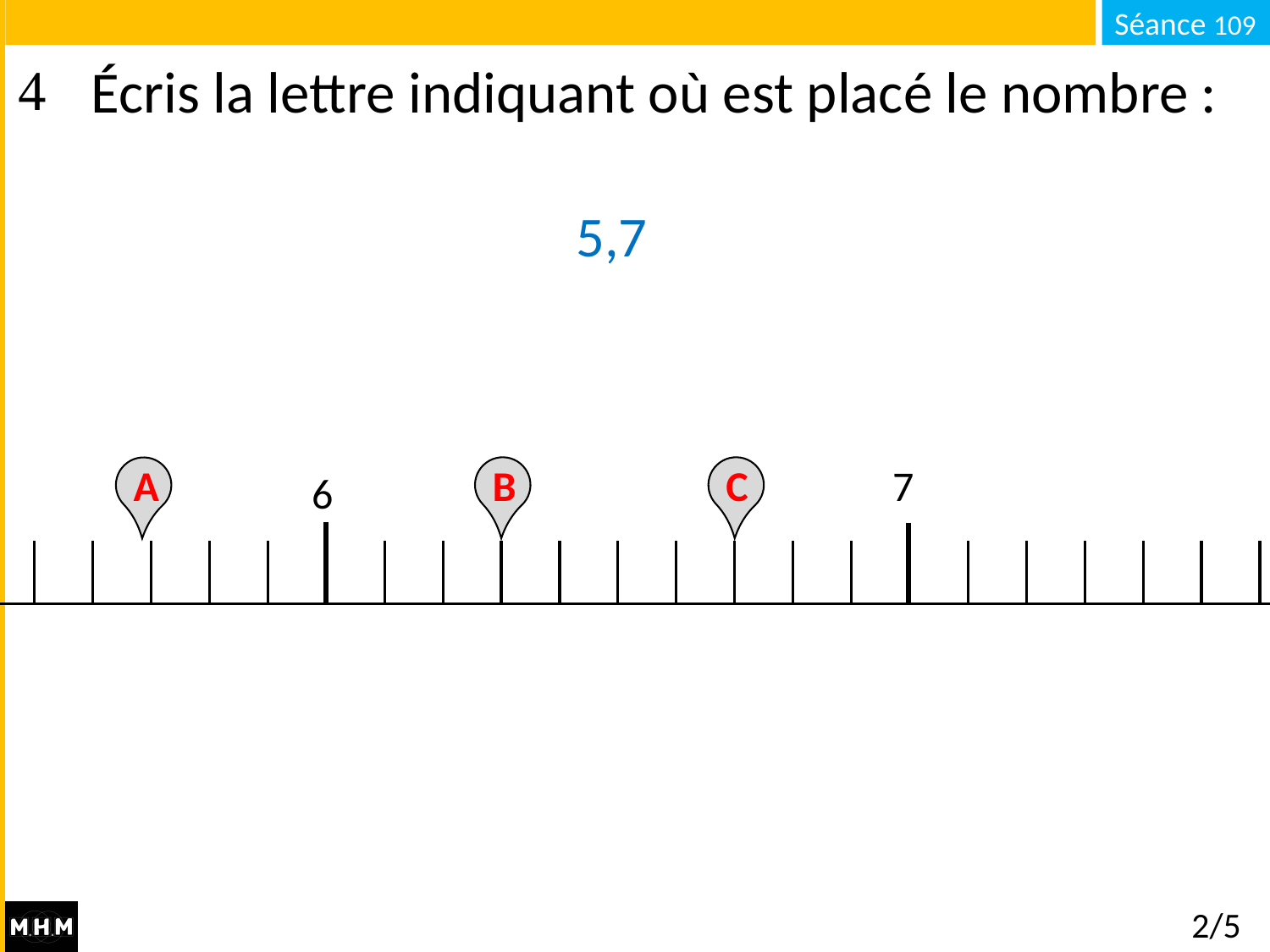

# Écris la lettre indiquant où est placé le nombre :
5,7
B
C
7
A

6
2/5